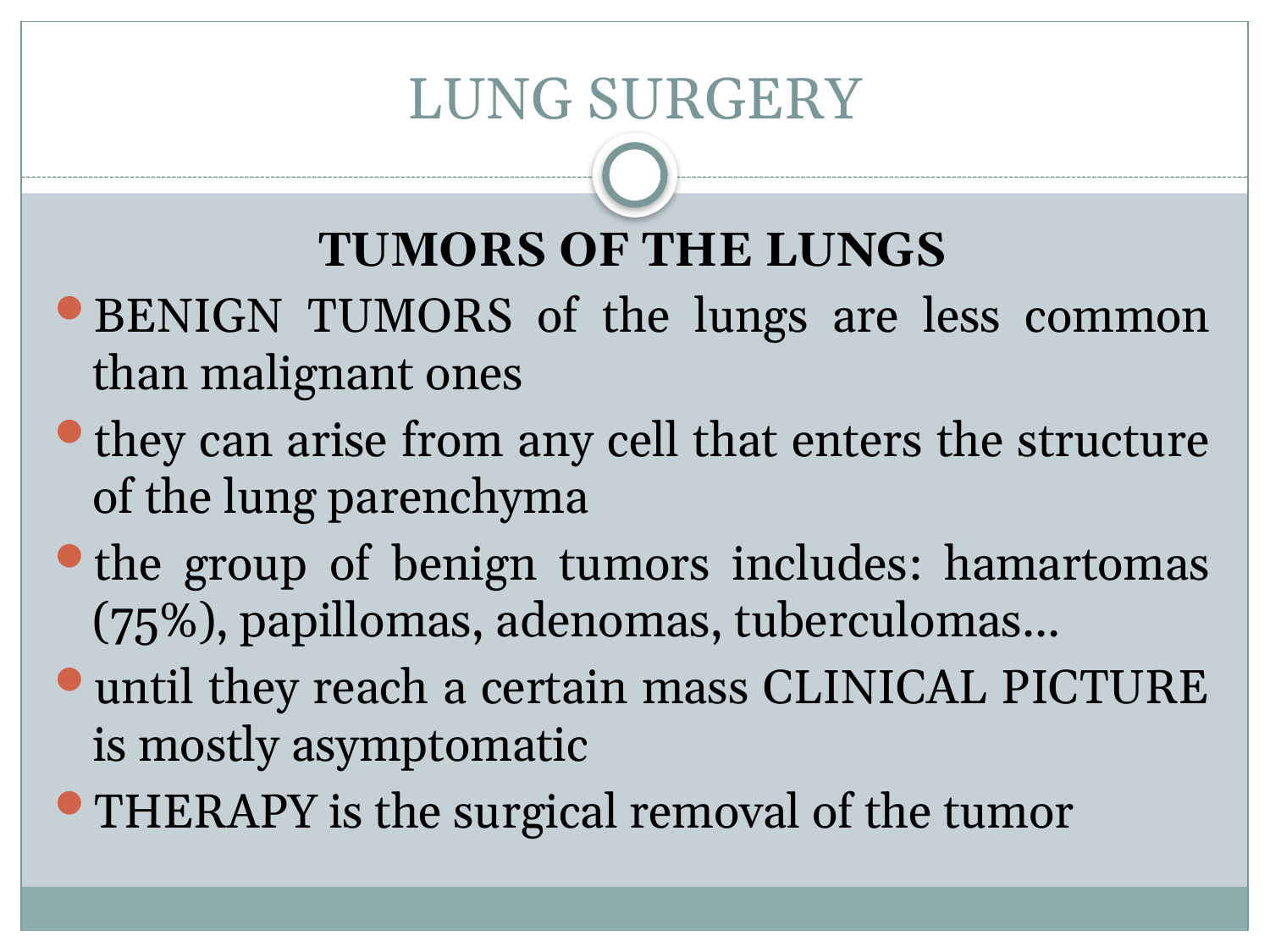

# LUNG SURGERY
TUMORS OF THE LUNGS
BENIGN TUMORS of the lungs are less common than malignant ones
they can arise from any cell that enters the structure of the lung parenchyma
the group of benign tumors includes: hamartomas (75%), papillomas, adenomas, tuberculomas...
until they reach a certain mass CLINICAL PICTURE is mostly asymptomatic
THERAPY is the surgical removal of the tumor